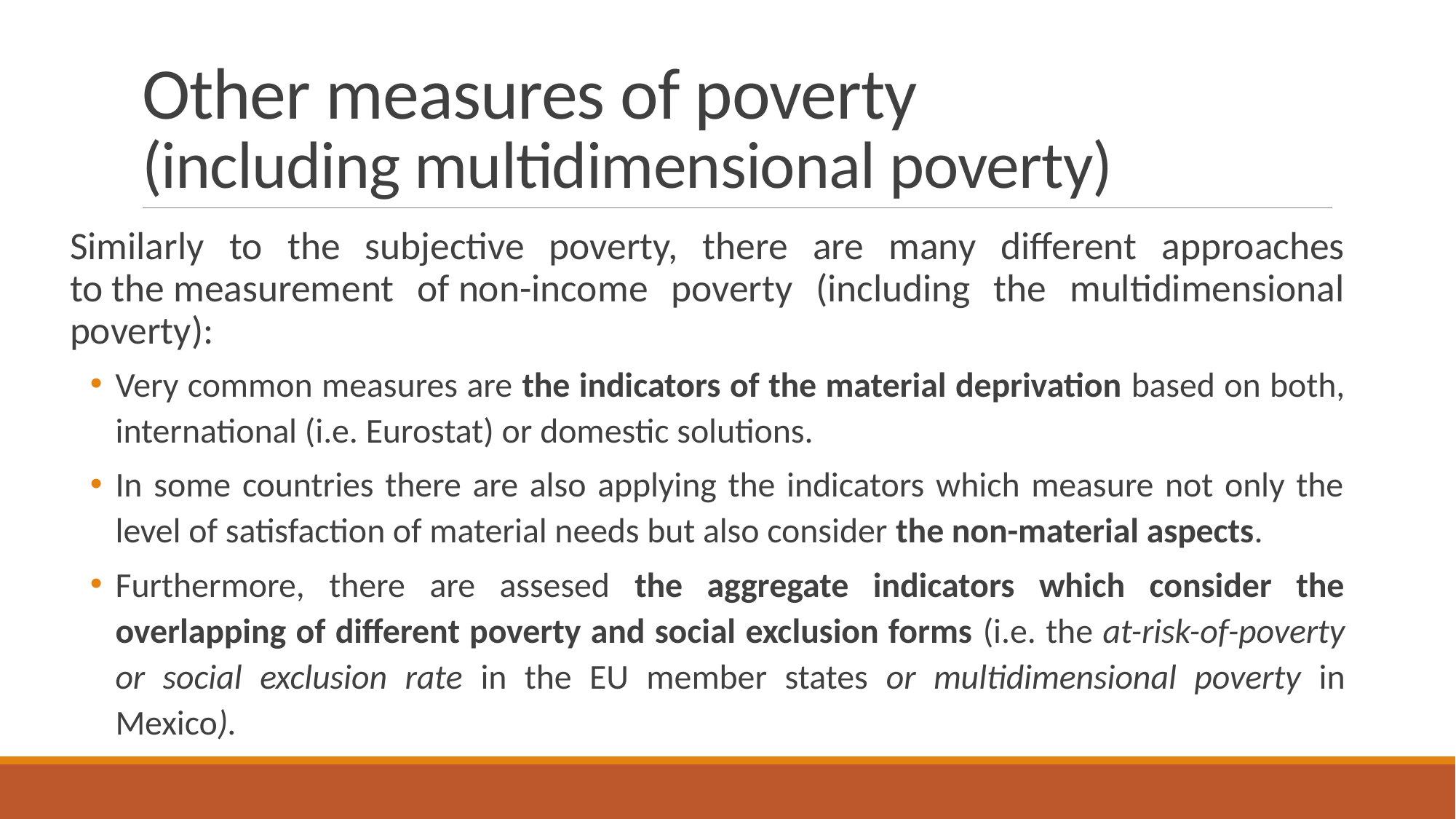

# Other measures of poverty (including multidimensional poverty)
Similarly to the subjective poverty, there are many different approaches to the measurement of non-income poverty (including the multidimensional poverty):
Very common measures are the indicators of the material deprivation based on both, international (i.e. Eurostat) or domestic solutions.
In some countries there are also applying the indicators which measure not only the level of satisfaction of material needs but also consider the non-material aspects.
Furthermore, there are assesed the aggregate indicators which consider the overlapping of different poverty and social exclusion forms (i.e. the at-risk-of-poverty or social exclusion rate in the EU member states or multidimensional poverty in Mexico).